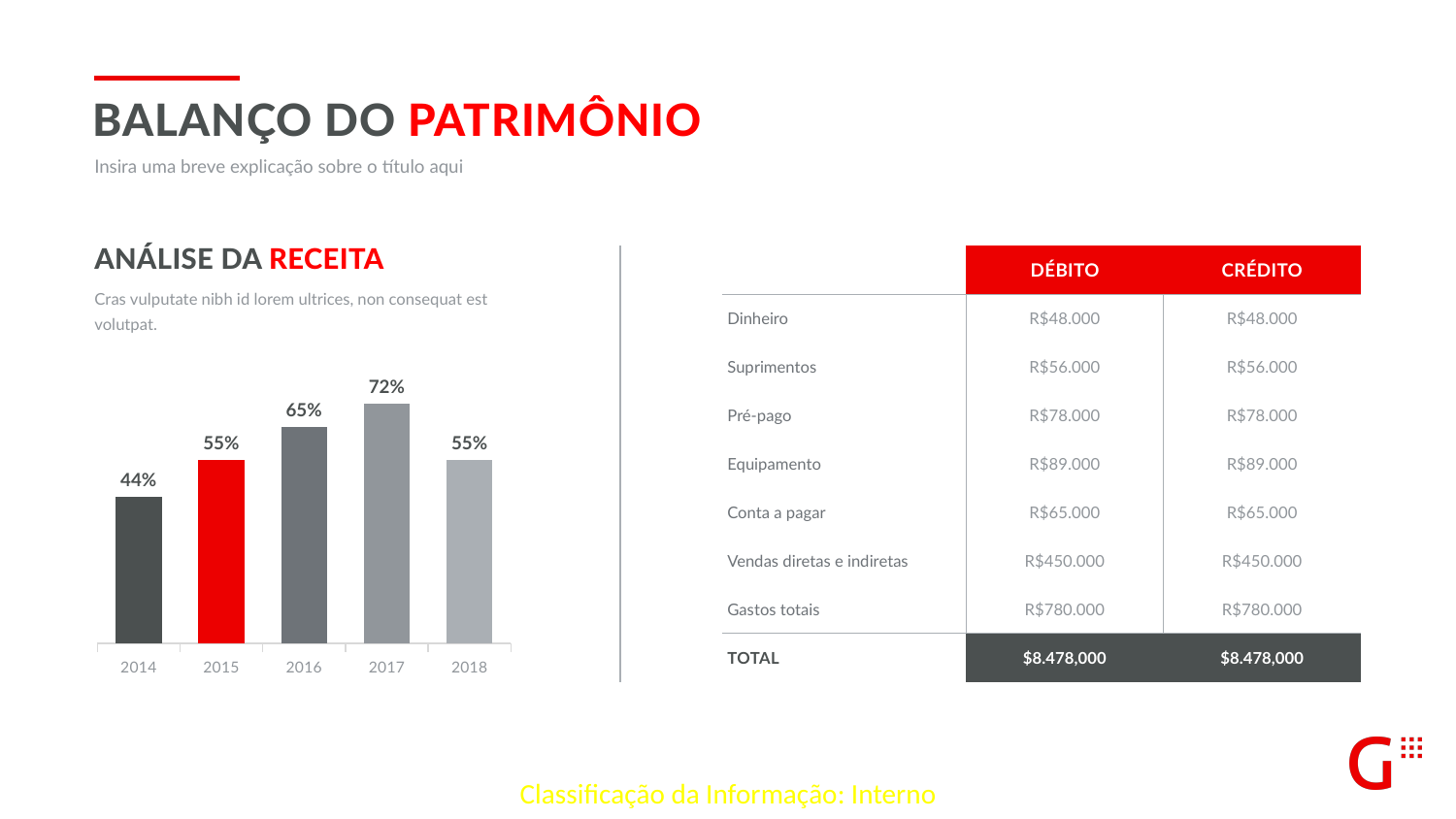

Balanço do patrimônio
Insira uma breve explicação sobre o título aqui
Análise da Receita
Cras vulputate nibh id lorem ultrices, non consequat est volutpat.
|  | DÉBITO | CRÉDITO |
| --- | --- | --- |
| Dinheiro | R$48.000 | R$48.000 |
| Suprimentos | R$56.000 | R$56.000 |
| Pré-pago | R$78.000 | R$78.000 |
| Equipamento | R$89.000 | R$89.000 |
| Conta a pagar | R$65.000 | R$65.000 |
| Vendas diretas e indiretas | R$450.000 | R$450.000 |
| Gastos totais | R$780.000 | R$780.000 |
| TOTAL | $8.478,000 | $8.478,000 |

### Chart

| Category | Revenue |
|---|---|
| 2014 | 0.44 |
| 2015 | 0.55 |
| 2016 | 0.65 |
| 2017 | 0.72 |
| 2018 | 0.55 |